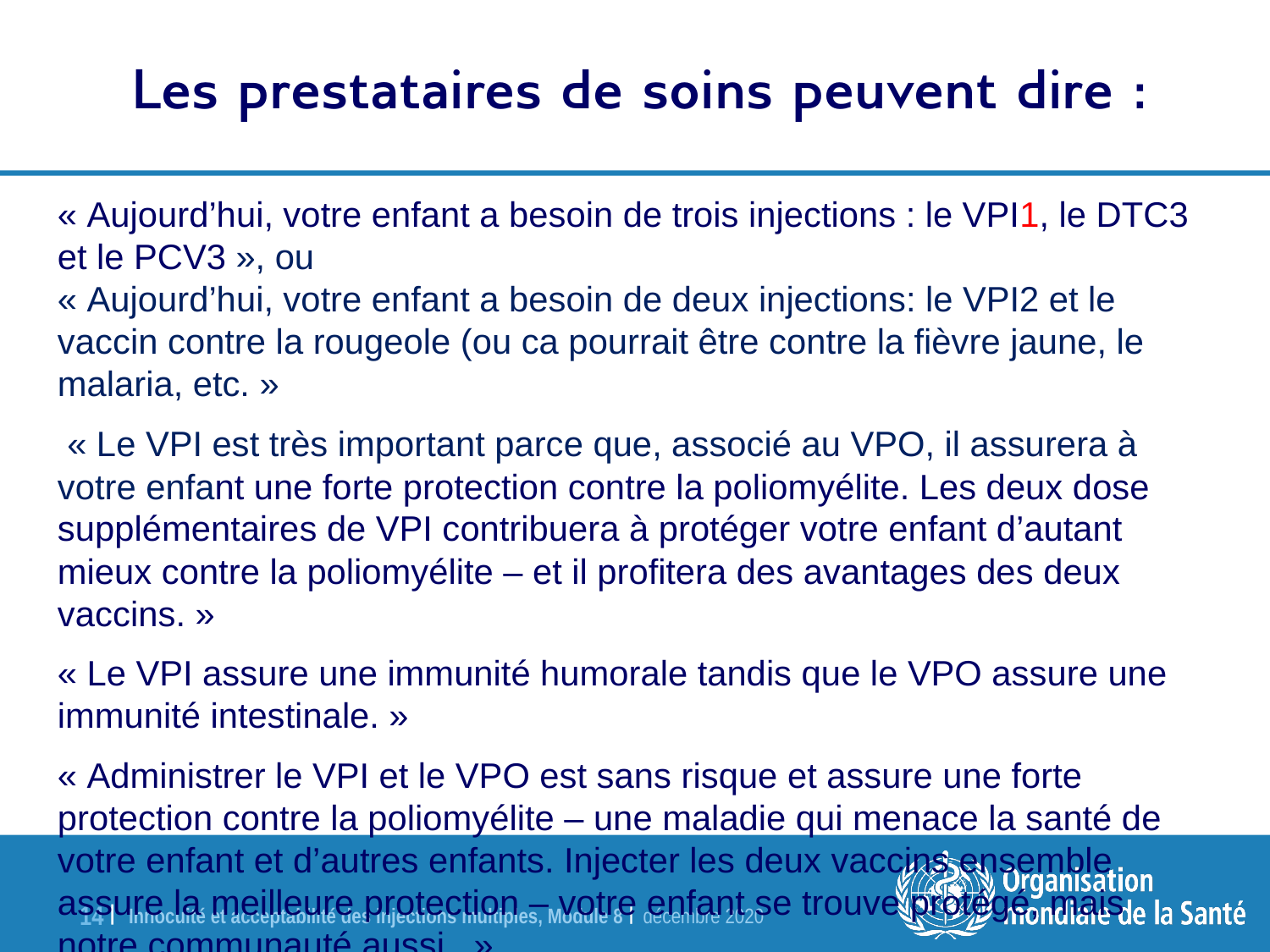

Les prestataires de soins peuvent dire :
« Aujourd’hui, votre enfant a besoin de trois injections : le VPI1, le DTC3 et le PCV3 », ou
« Aujourd’hui, votre enfant a besoin de deux injections: le VPI2 et le vaccin contre la rougeole (ou ca pourrait être contre la fièvre jaune, le malaria, etc. »
 « Le VPI est très important parce que, associé au VPO, il assurera à votre enfant une forte protection contre la poliomyélite. Les deux dose supplémentaires de VPI contribuera à protéger votre enfant d’autant mieux contre la poliomyélite – et il profitera des avantages des deux vaccins. »
« Le VPI assure une immunité humorale tandis que le VPO assure une immunité intestinale. »
« Administrer le VPI et le VPO est sans risque et assure une forte protection contre la poliomyélite – une maladie qui menace la santé de votre enfant et d’autres enfants. Injecter les deux vaccins ensemble assure la meilleure protection – votre enfant se trouve protégé, mais notre communauté aussi . »